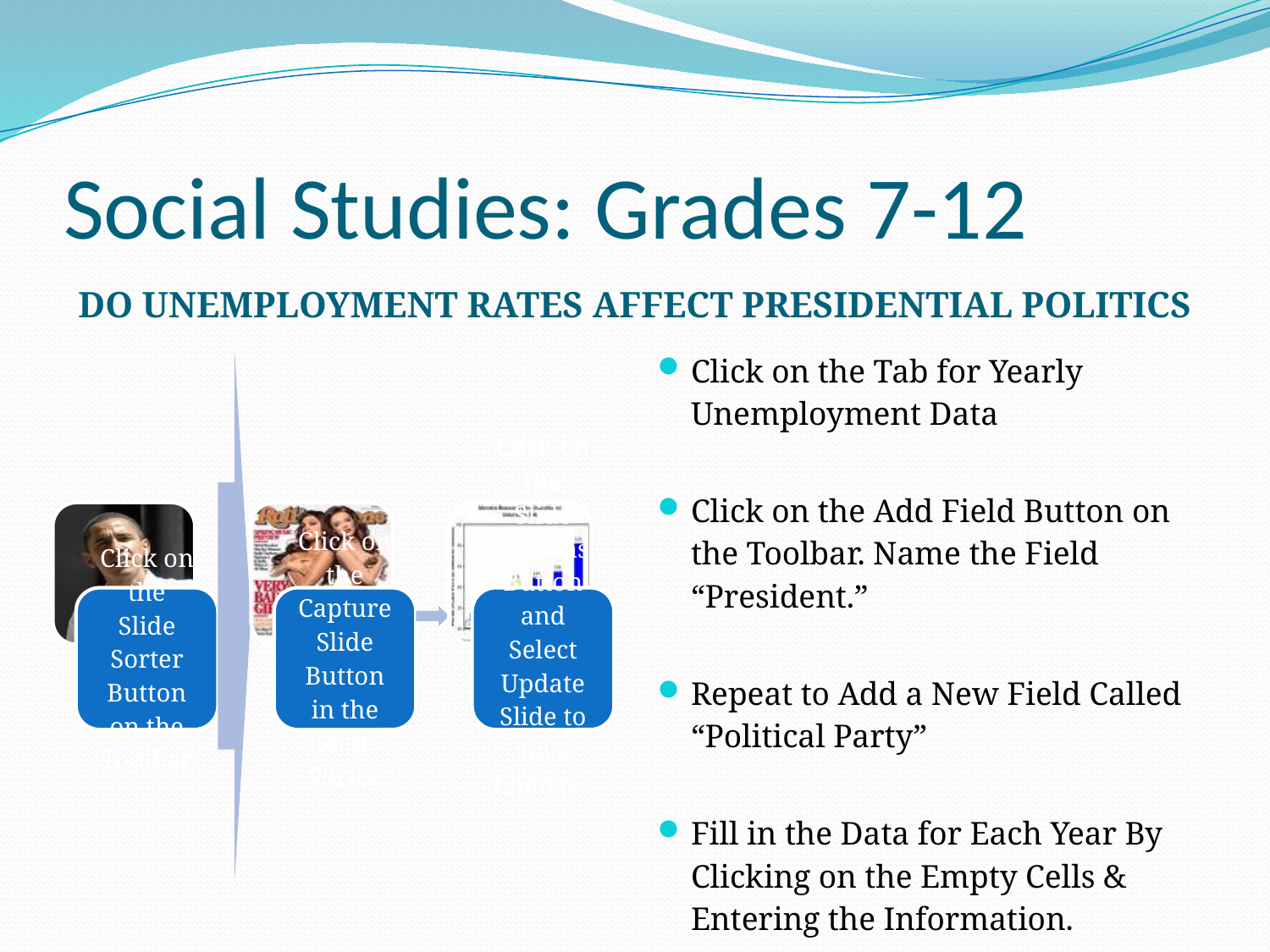

# Social Studies: Grades 7-12
DO UNEMPLOYMENT RATES AFFECT PRESIDENTIAL POLITICS
Click on the Slide Sorter Button on the Toolbar
Click on the Capture Slide Button in the Slide Sorter
Click on the Slide Options Button and Select Update Slide to Save Changes
Click on the Tab for Yearly Unemployment Data

Click on the Add Field Button on the Toolbar. Name the Field “President.”

Repeat to Add a New Field Called “Political Party”

Fill in the Data for Each Year By Clicking on the Empty Cells & Entering the Information.